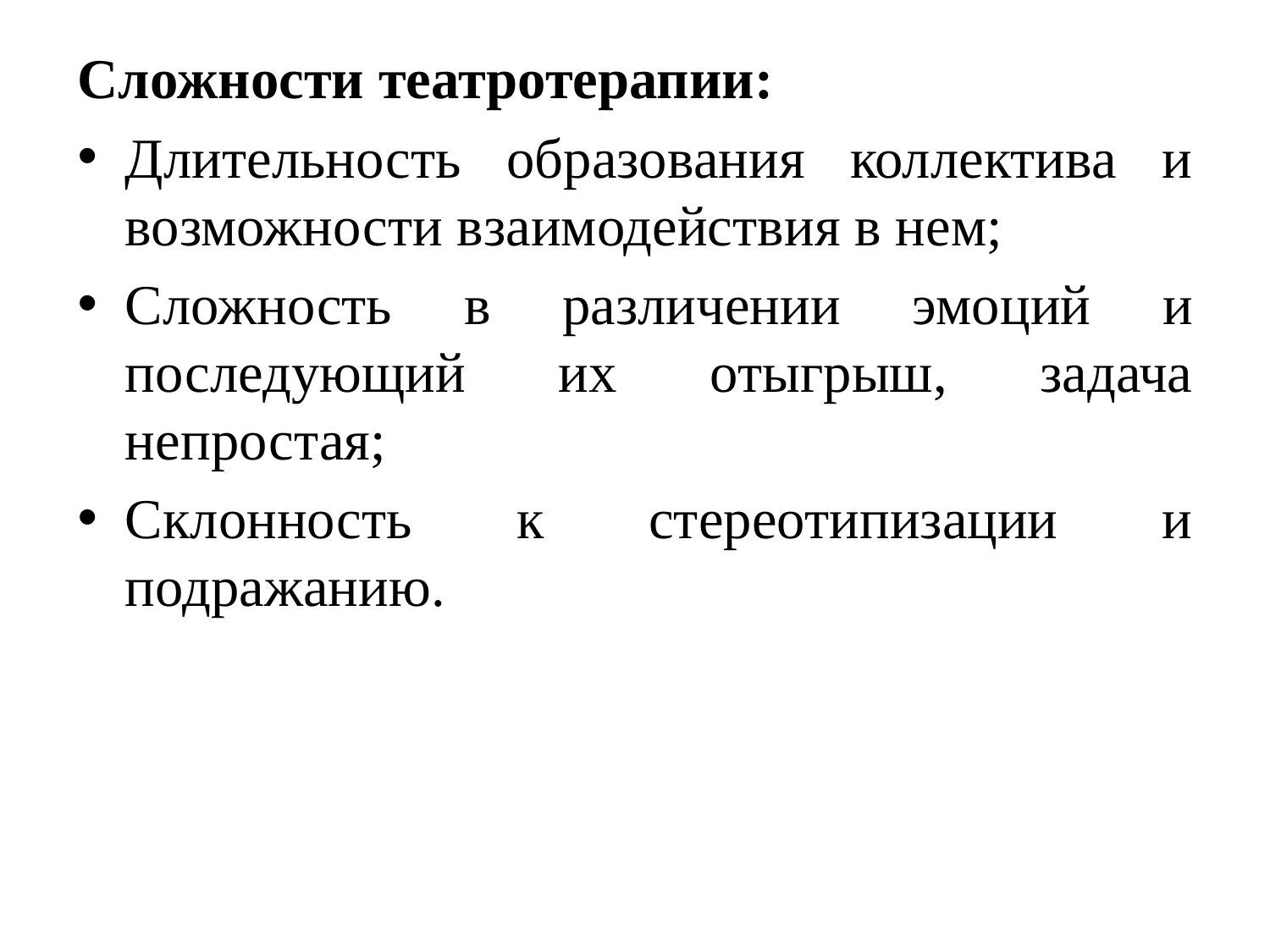

Сложности театротерапии:
Длительность образования коллектива и возможности взаимодействия в нем;
Сложность в различении эмоций и последующий их отыгрыш, задача непростая;
Склонность к стереотипизации и подражанию.
#